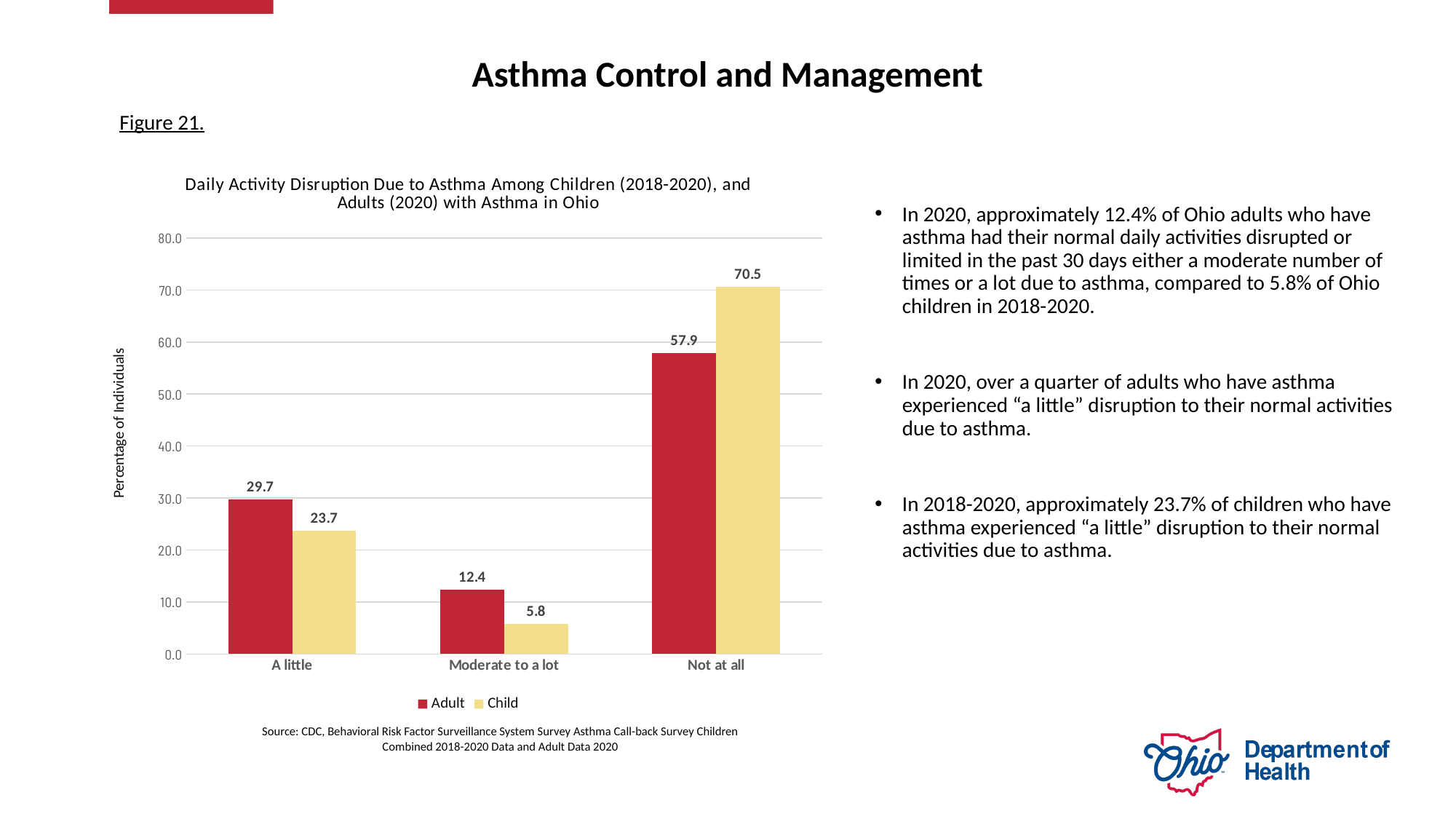

# Asthma Control and Management
Figure 21.

### Chart: Daily Activity Disruption Due to Asthma Among Children (2018-2020), and Adults (2020) with Asthma in Ohio

| Category | Adult | Child |
|---|---|---|
| A little | 29.7 | 23.7 |
| Moderate to a lot | 12.4 | 5.8 |
| Not at all | 57.9 | 70.54 |
In 2020, approximately 12.4% of Ohio adults who have asthma had their normal daily activities disrupted or limited in the past 30 days either a moderate number of times or a lot due to asthma, compared to 5.8% of Ohio children in 2018-2020.

In 2020, over a quarter of adults who have asthma experienced “a little” disruption to their normal activities due to asthma.

In 2018-2020, approximately 23.7% of children who have asthma experienced “a little” disruption to their normal activities due to asthma.

Source: CDC, Behavioral Risk Factor Surveillance System Survey Asthma Call-back Survey Children Combined 2018-2020 Data and Adult Data 2020